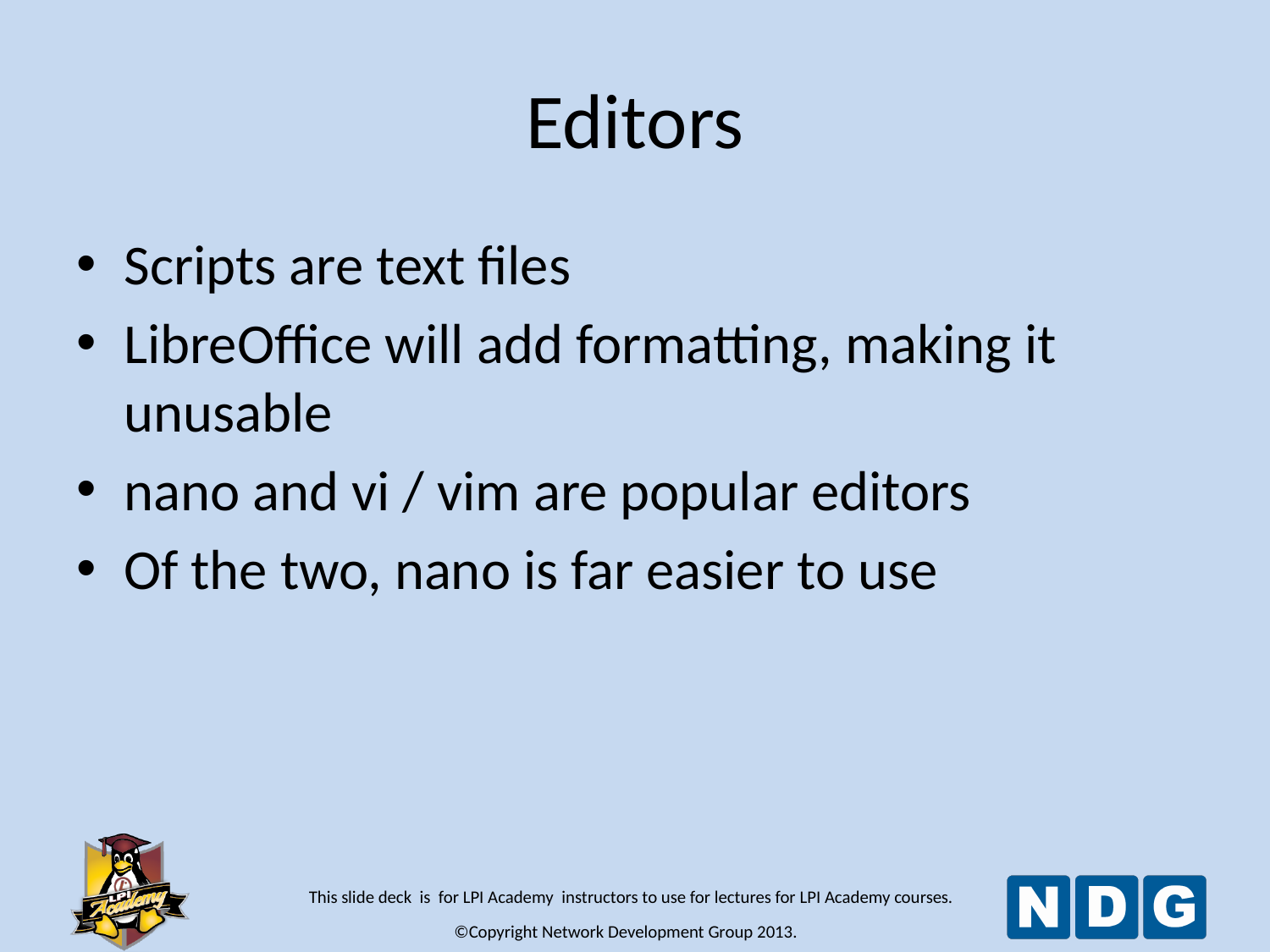

# Editors
Scripts are text files
LibreOffice will add formatting, making it unusable
nano and vi / vim are popular editors
Of the two, nano is far easier to use